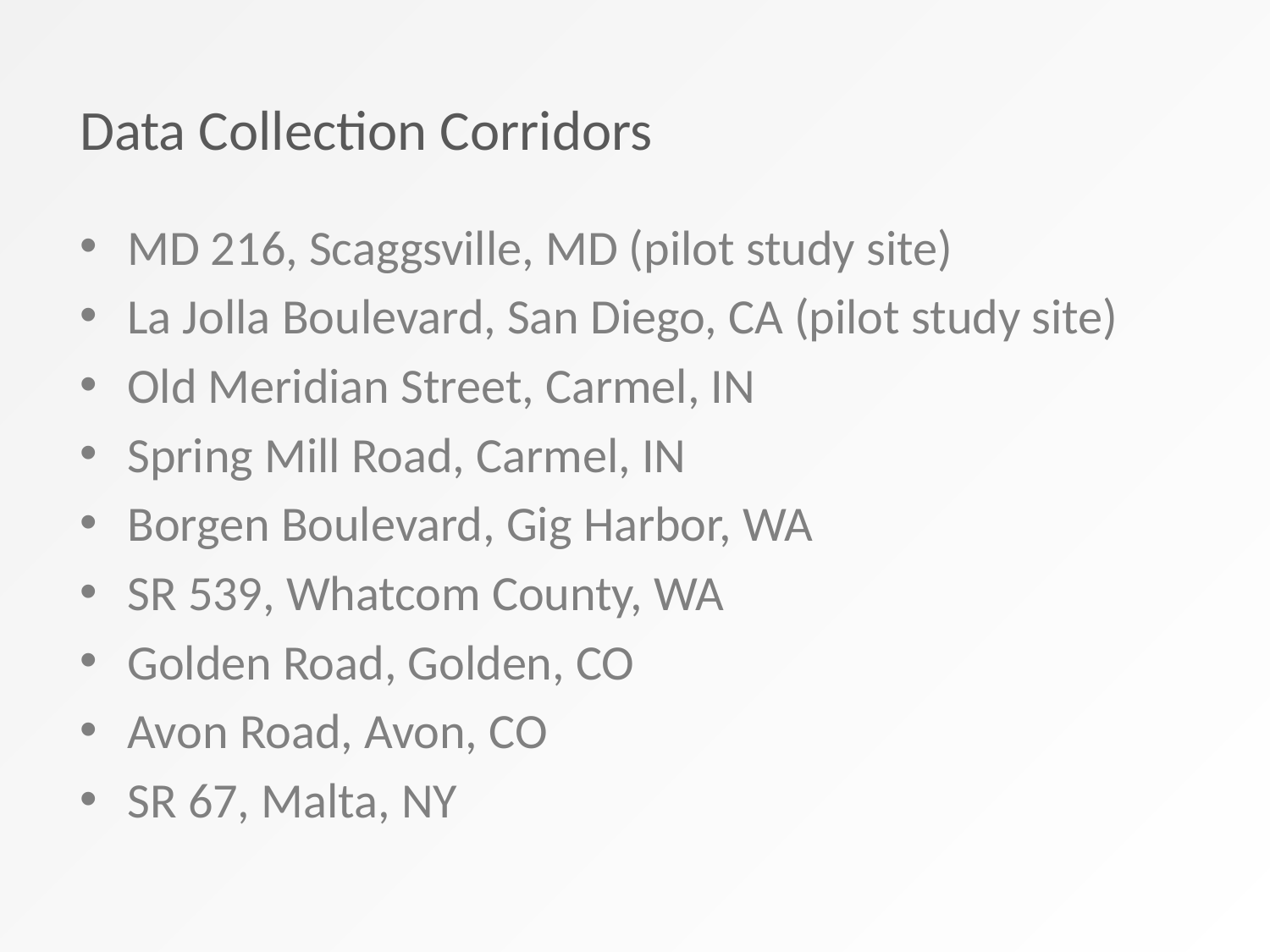

# Data Collection Corridors
MD 216, Scaggsville, MD (pilot study site)
La Jolla Boulevard, San Diego, CA (pilot study site)
Old Meridian Street, Carmel, IN
Spring Mill Road, Carmel, IN
Borgen Boulevard, Gig Harbor, WA
SR 539, Whatcom County, WA
Golden Road, Golden, CO
Avon Road, Avon, CO
SR 67, Malta, NY